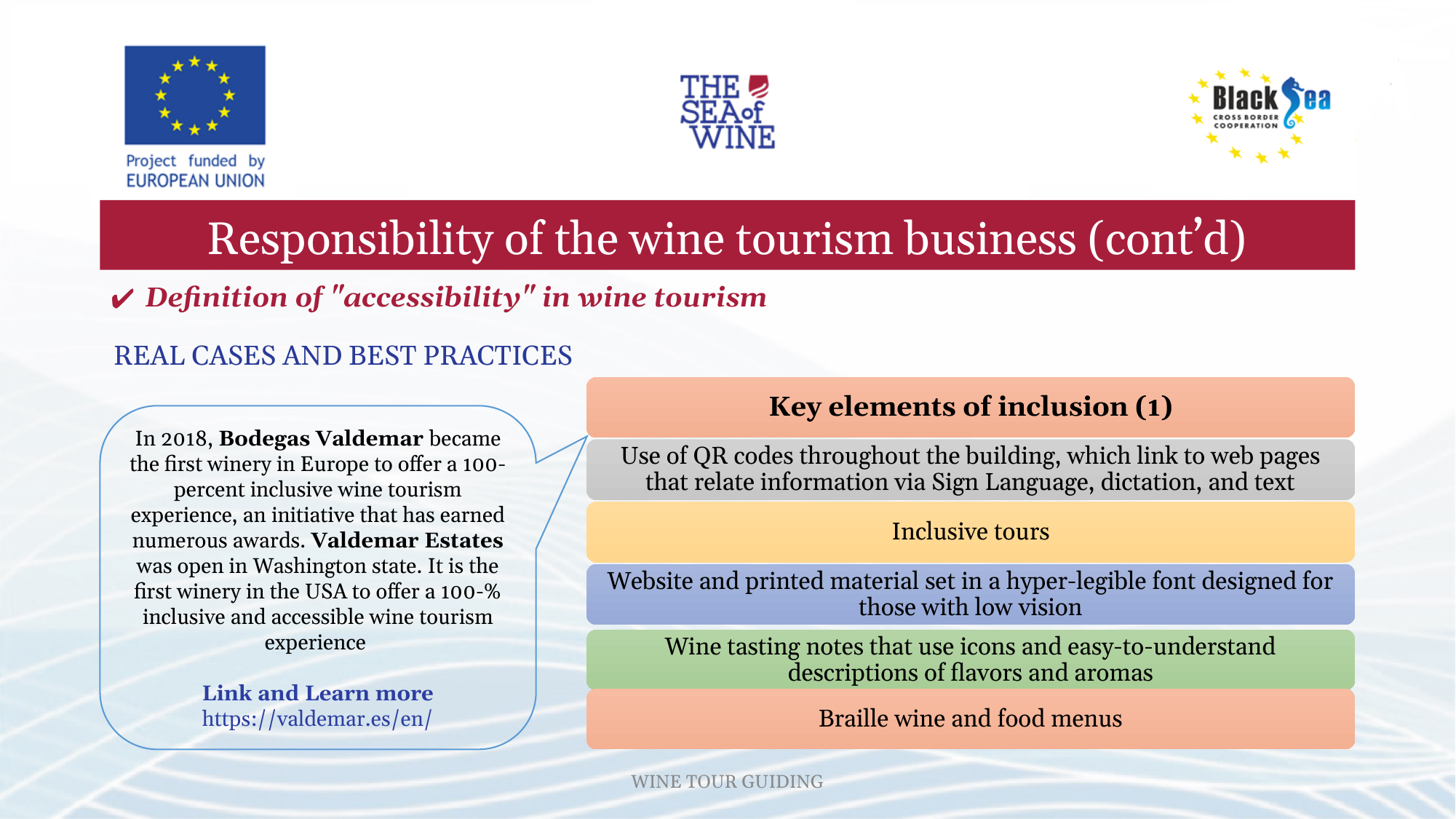

# Responsibility of the wine tourism business (cont’d)
Definition of "accessibility" in wine tourism
REAL CASES AND BEST PRACTICES

Key elements of inclusion (1)

Use of QR codes throughout the building, which link to web pages that relate information via Sign Language, dictation, and text

Inclusive tours

Website and printed material set in a hyper-legible font designed for those with low vision

Wine tasting notes that use icons and easy-to-understand descriptions of flavors and aromas

Braille wine and food menus
In 2018, Bodegas Valdemar became the first winery in Europe to offer a 100-percent inclusive wine tourism experience, an initiative that has earned numerous awards. Valdemar Estates was open in Washington state. It is the first winery in the USA to offer a 100-% inclusive and accessible wine tourism experience

Link and Learn more
https://valdemar.es/en/
WINE TOUR GUIDING